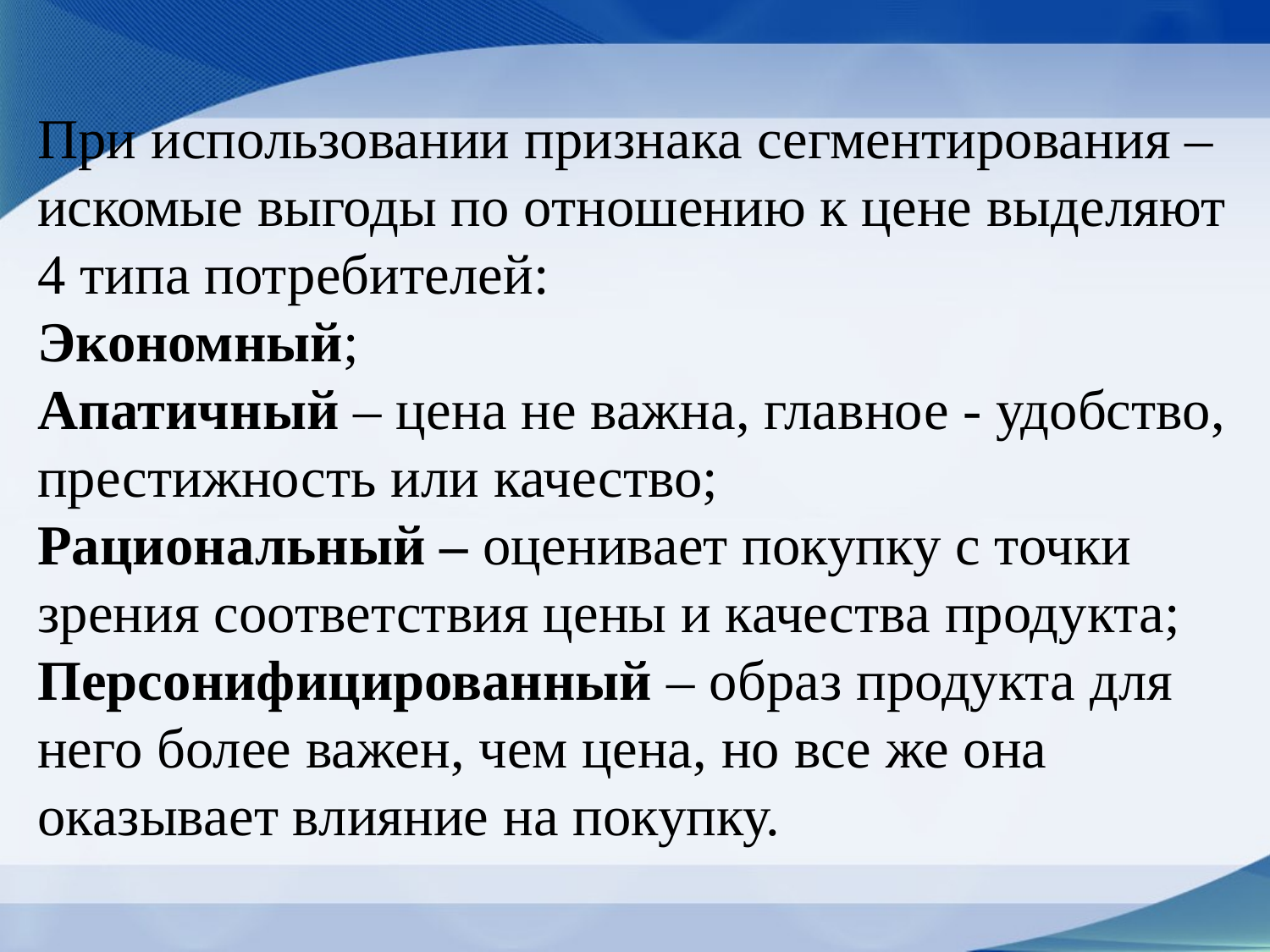

# При использовании признака сегментирования – искомые выгоды по отношению к цене выделяют 4 типа потребителей: Экономный; Апатичный – цена не важна, главное - удобство, престижность или качество; Рациональный – оценивает покупку с точки зрения соответствия цены и качества продукта; Персонифицированный – образ продукта для него более важен, чем цена, но все же она оказывает влияние на покупку.